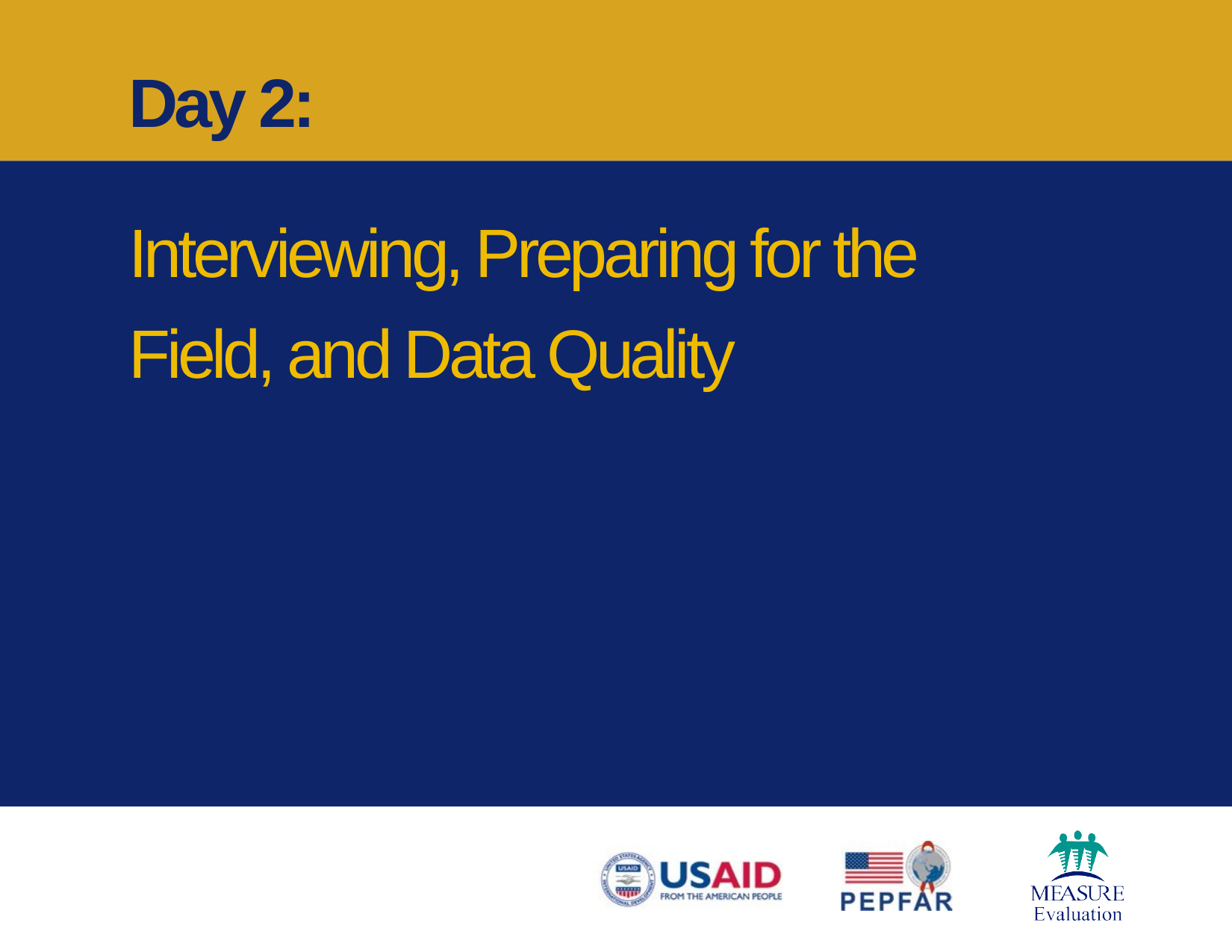

Day 2:

Interviewing, Preparing for the Field, and Data Quality